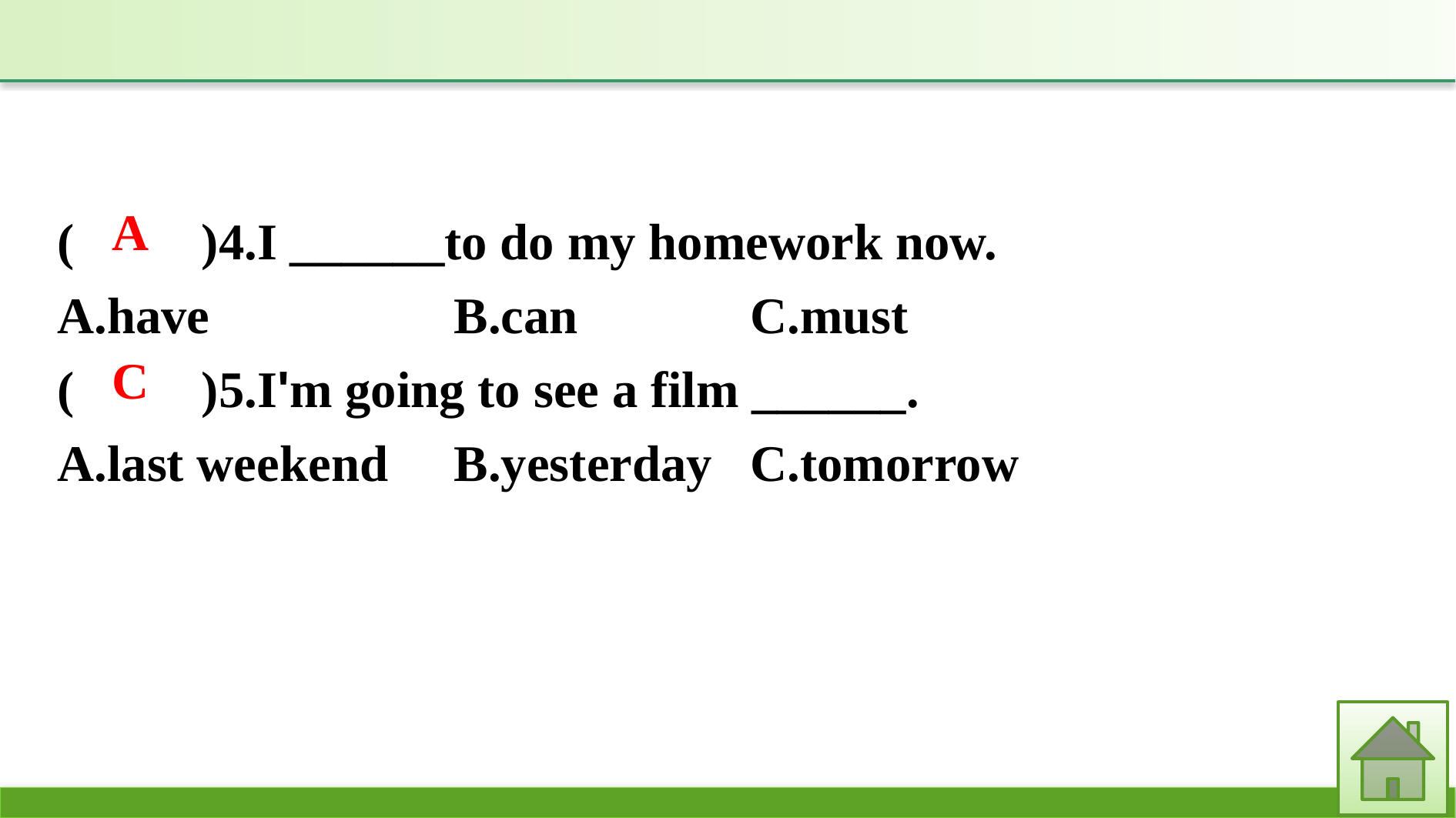

(　　)4.I ______to do my homework now.
A.have		B.can			C.must
(　　)5.I'm going to see a film ______.
A.last weekend	B.yesterday	C.tomorrow
A
C